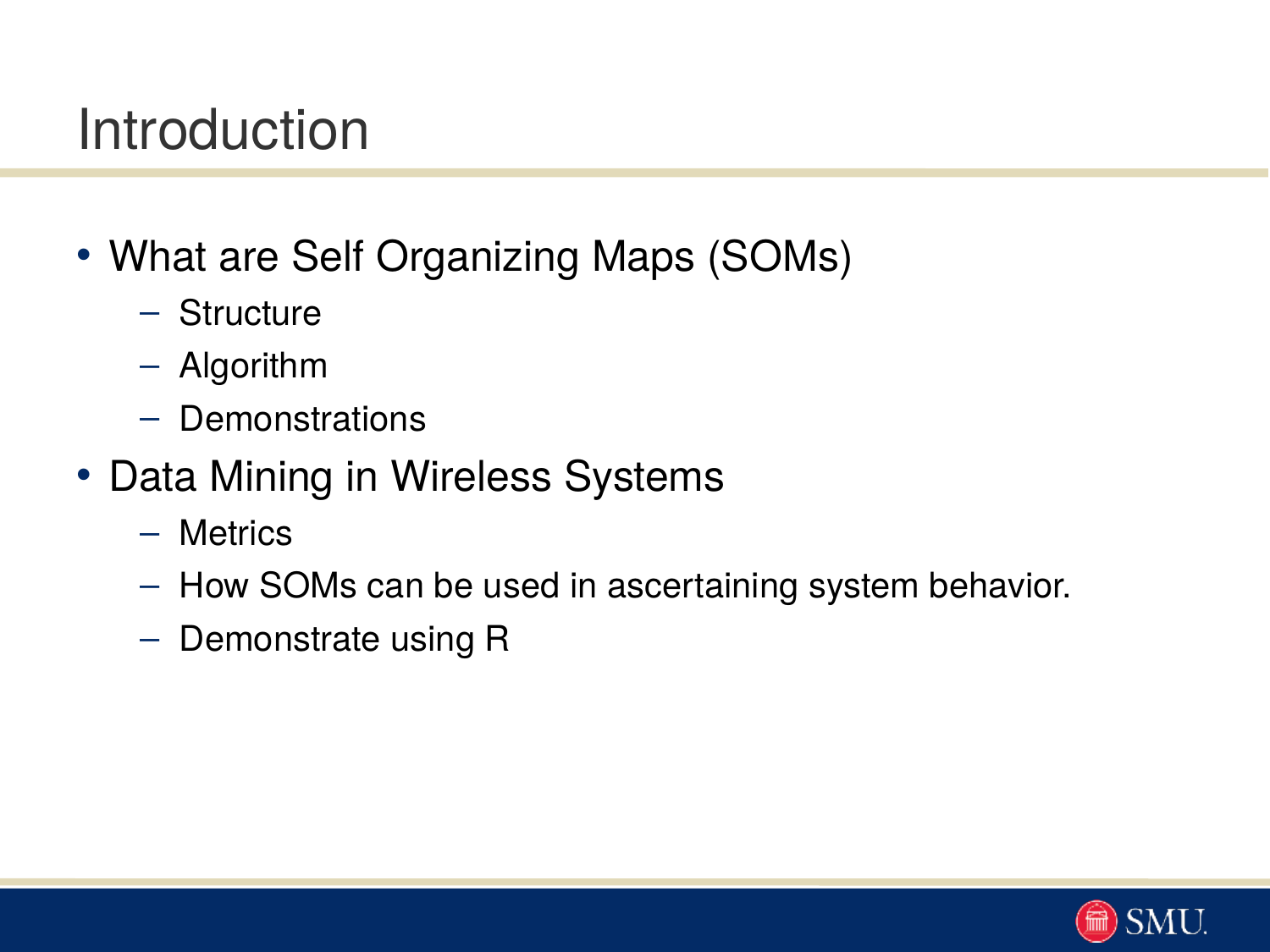

# Introduction
What are Self Organizing Maps (SOMs)
Structure
Algorithm
Demonstrations
Data Mining in Wireless Systems
Metrics
How SOMs can be used in ascertaining system behavior.
Demonstrate using R